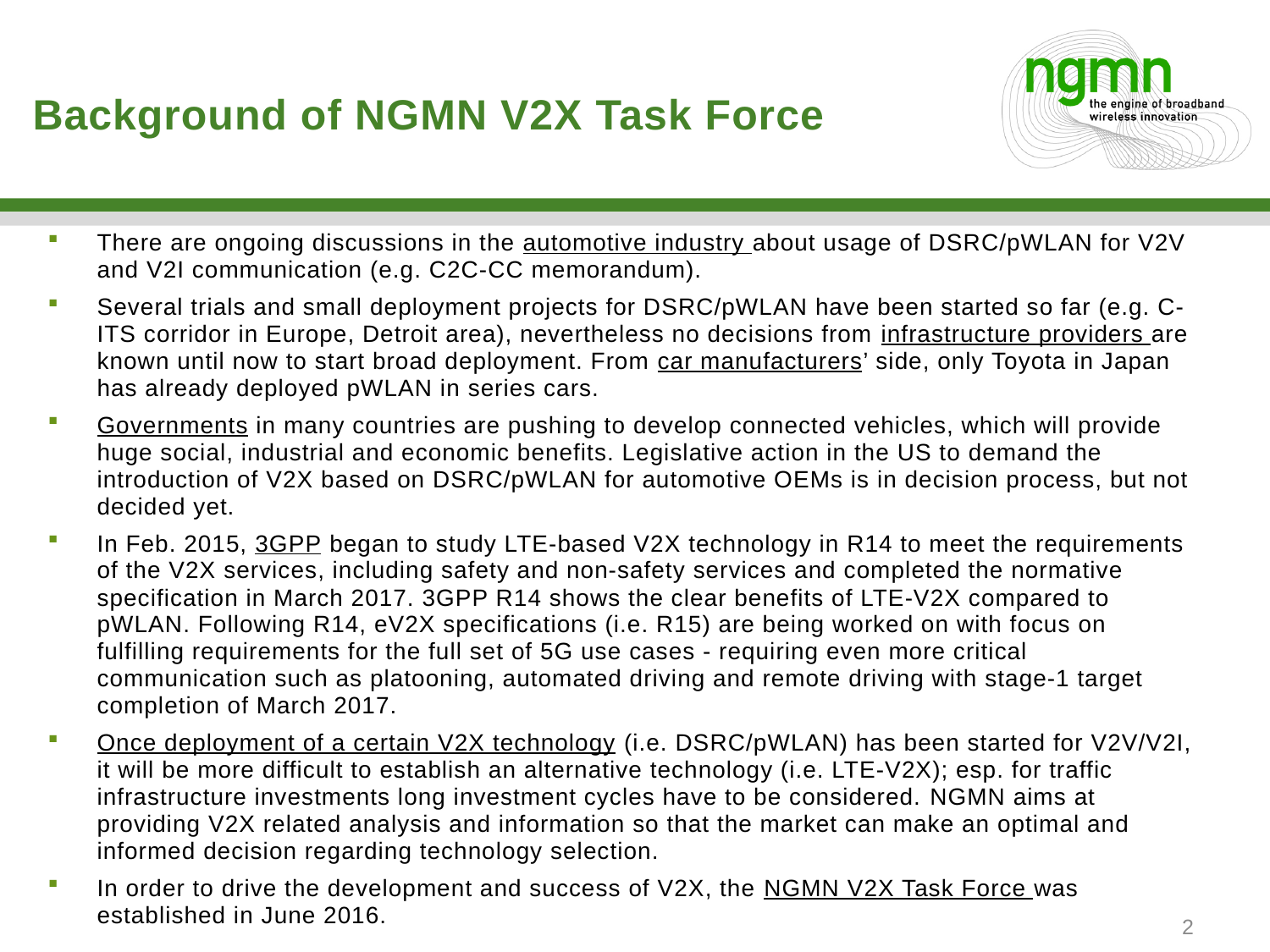

# Background of NGMN V2X Task Force
There are ongoing discussions in the automotive industry about usage of DSRC/pWLAN for V2V and V2I communication (e.g. C2C-CC memorandum).
Several trials and small deployment projects for DSRC/pWLAN have been started so far (e.g. C-ITS corridor in Europe, Detroit area), nevertheless no decisions from infrastructure providers are known until now to start broad deployment. From car manufacturers’ side, only Toyota in Japan has already deployed pWLAN in series cars.
Governments in many countries are pushing to develop connected vehicles, which will provide huge social, industrial and economic benefits. Legislative action in the US to demand the introduction of V2X based on DSRC/pWLAN for automotive OEMs is in decision process, but not decided yet.
In Feb. 2015, 3GPP began to study LTE-based V2X technology in R14 to meet the requirements of the V2X services, including safety and non-safety services and completed the normative specification in March 2017. 3GPP R14 shows the clear benefits of LTE-V2X compared to pWLAN. Following R14, eV2X specifications (i.e. R15) are being worked on with focus on fulfilling requirements for the full set of 5G use cases - requiring even more critical communication such as platooning, automated driving and remote driving with stage-1 target completion of March 2017.
Once deployment of a certain V2X technology (i.e. DSRC/pWLAN) has been started for V2V/V2I, it will be more difficult to establish an alternative technology (i.e. LTE-V2X); esp. for traffic infrastructure investments long investment cycles have to be considered. NGMN aims at providing V2X related analysis and information so that the market can make an optimal and informed decision regarding technology selection.
In order to drive the development and success of V2X, the NGMN V2X Task Force was established in June 2016.
2